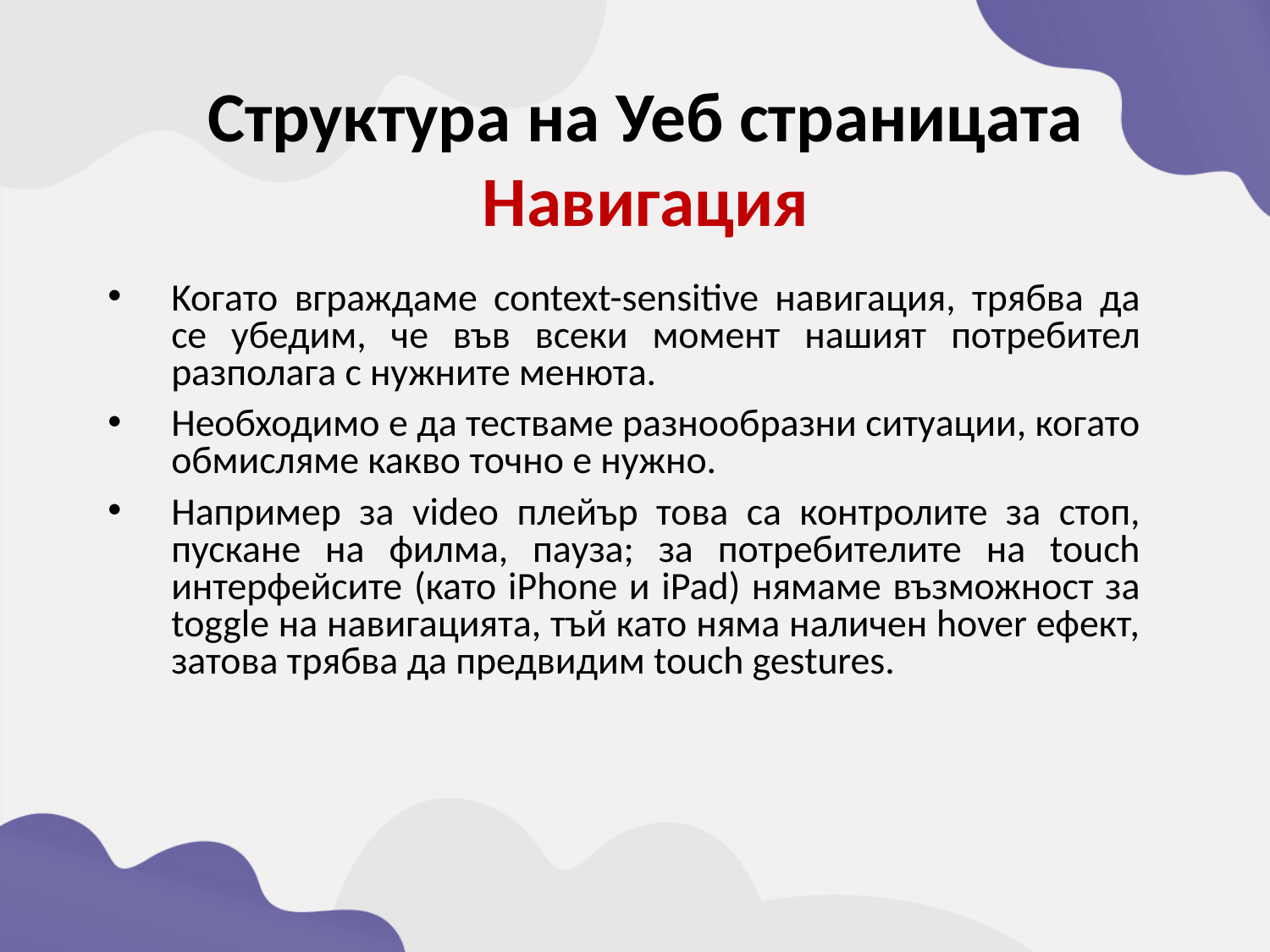

Структура на Уеб страницата
Навигация

Koгато вграждаме context-sensitive навигация, трябва да се убедим, че във всеки момент нашият потребител разполага с нужните менюта.
Необходимо е да тестваме разнообразни ситуации, когато обмисляме какво точно е нужно.
Например за video плейър това са контролите за стоп, пускане на филма, пауза; за потребителите на touch интерфейсите (като iPhone и iPad) нямаме възможност за toggle на навигацията, тъй като няма наличен hover ефект, затова трябва да предвидим touch gestures.